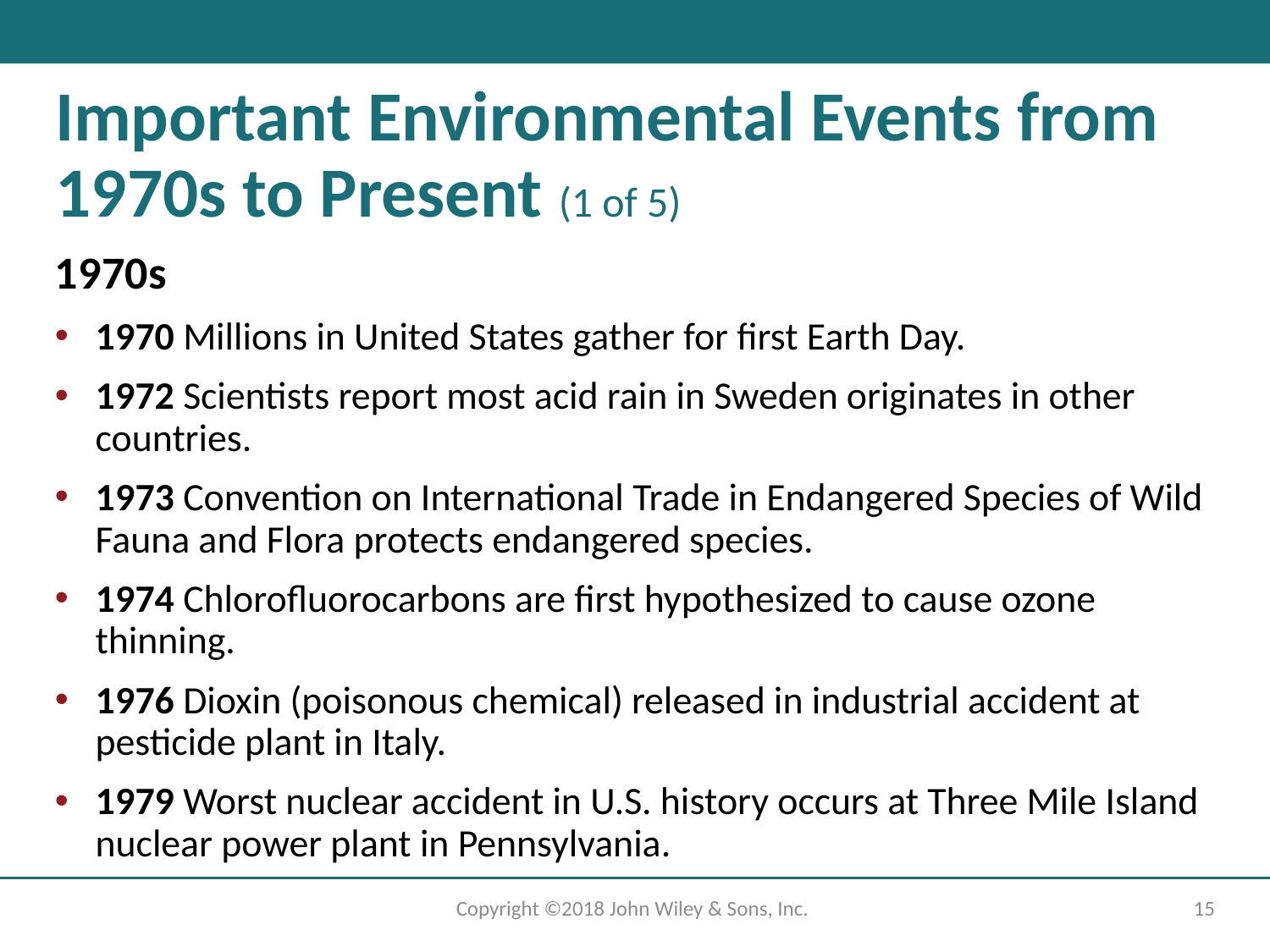

# Important Environmental Events from 19 70s to Present (1 of 5)
19 70s
19 70 Millions in United States gather for first Earth Day.
19 72 Scientists report most acid rain in Sweden originates in other countries.
19 73 Convention on International Trade in Endangered Species of Wild Fauna and Flora protects endangered species.
19 74 Chlorofluorocarbons are first hypothesized to cause ozone thinning.
19 76 Dioxin (poisonous chemical) released in industrial accident at pesticide plant in Italy.
19 79 Worst nuclear accident in U.S. history occurs at Three Mile Island nuclear power plant in Pennsylvania.
Copyright ©2018 John Wiley & Sons, Inc.
15